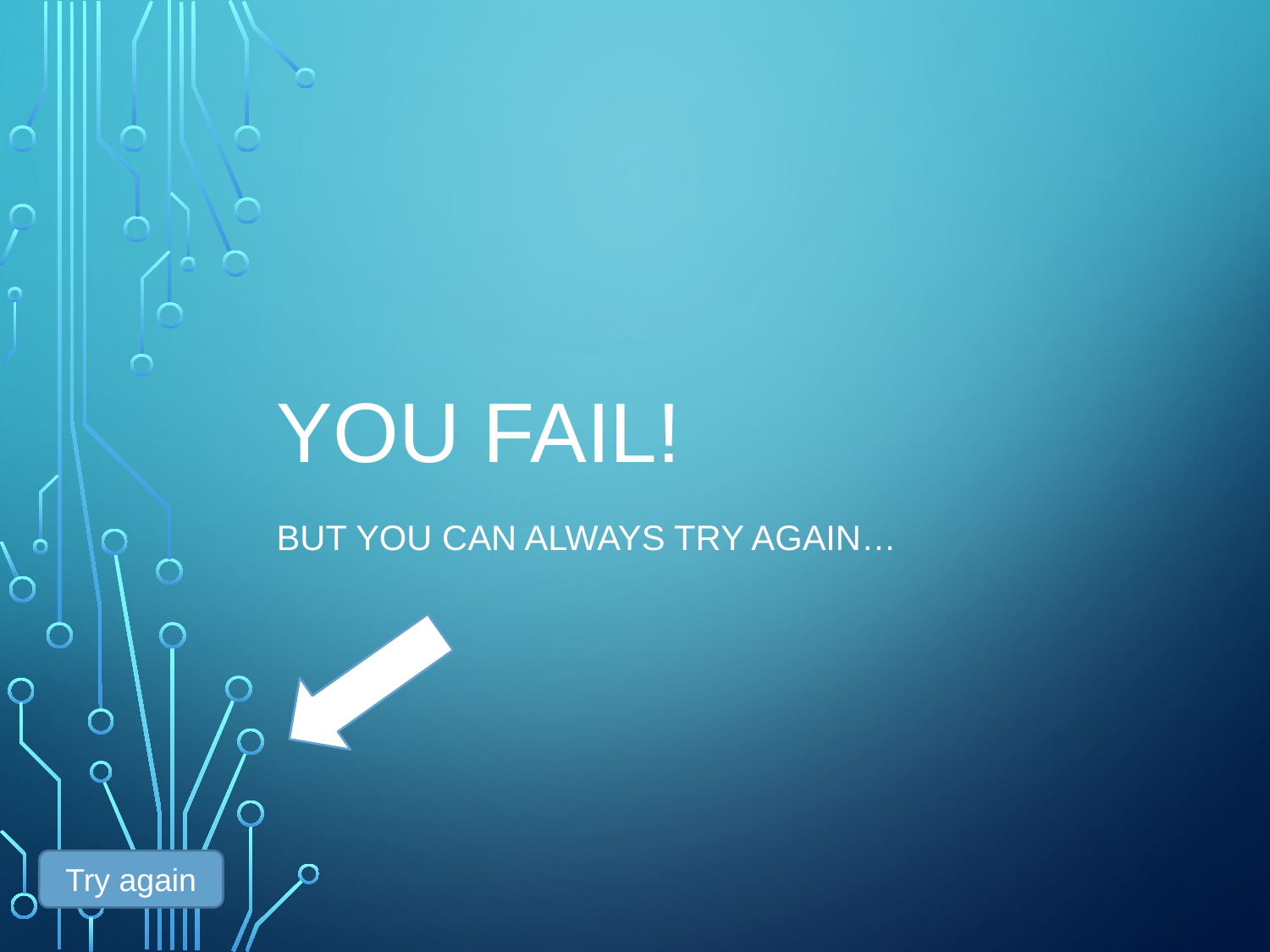

# You FAIL!
But you can always try again…

Try again